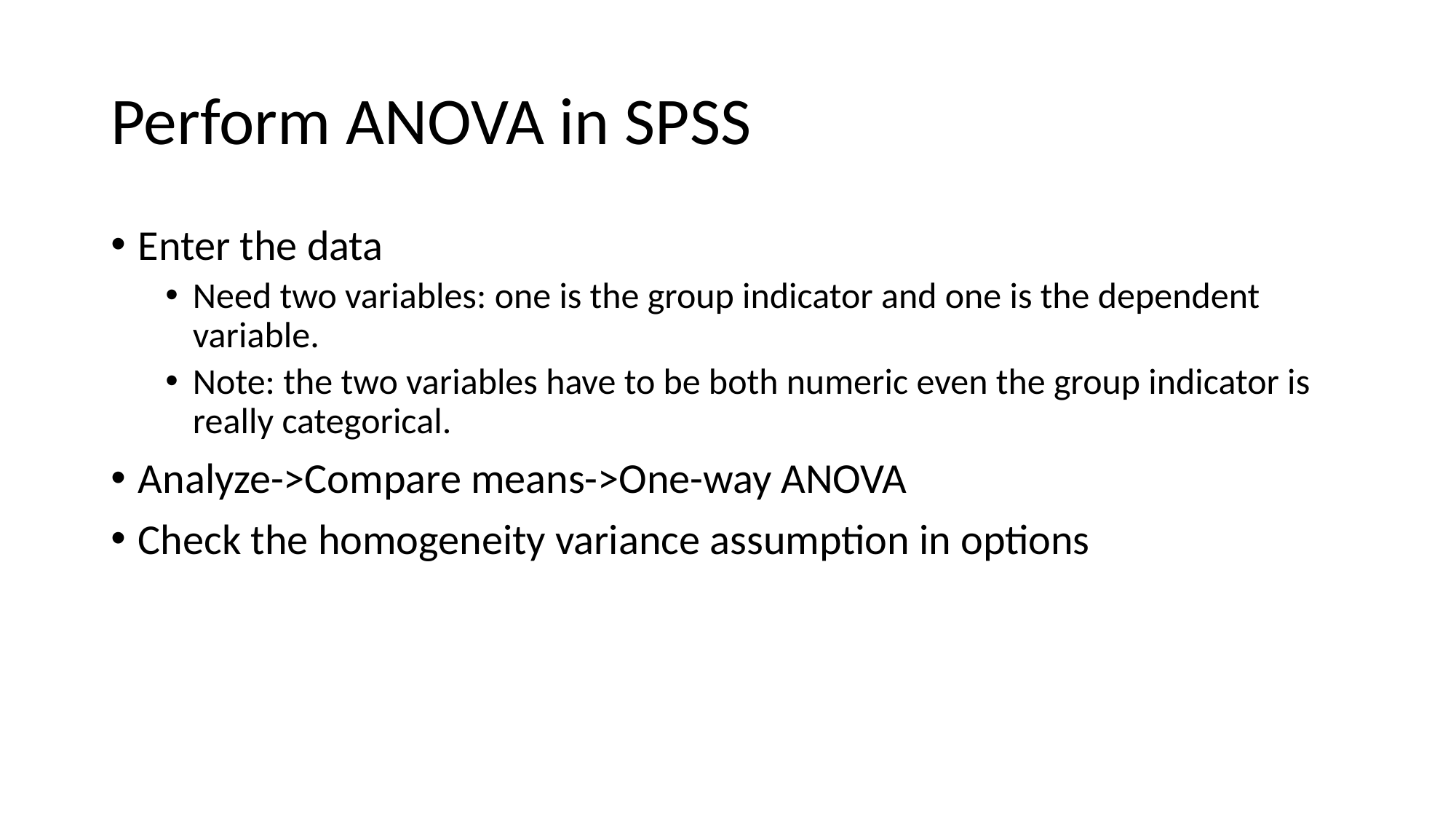

# Perform ANOVA in SPSS
Enter the data
Need two variables: one is the group indicator and one is the dependent variable.
Note: the two variables have to be both numeric even the group indicator is really categorical.
Analyze->Compare means->One-way ANOVA
Check the homogeneity variance assumption in options